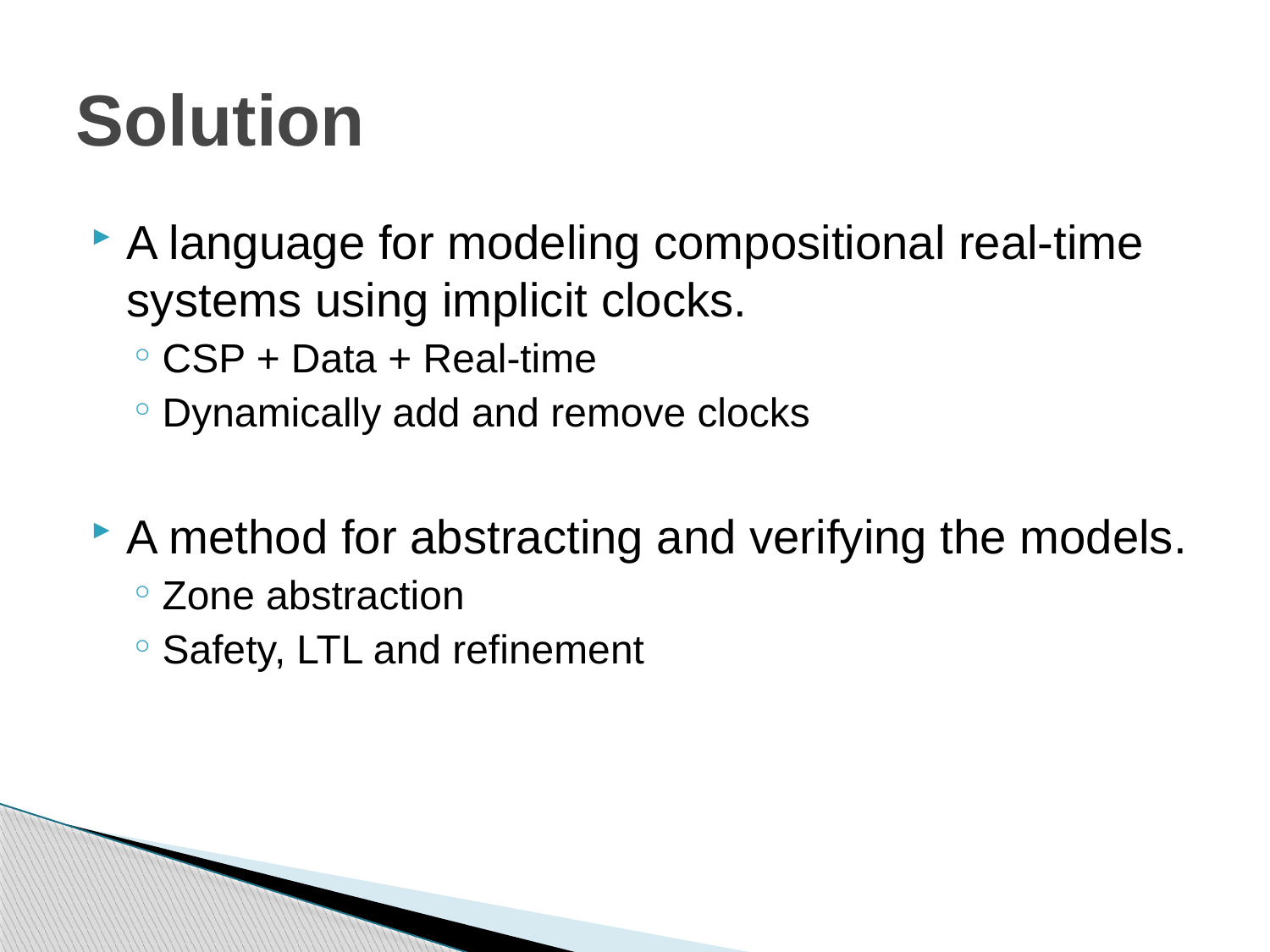

# Solution
A language for modeling compositional real-time systems using implicit clocks.
CSP + Data + Real-time
Dynamically add and remove clocks

A method for abstracting and verifying the models.
Zone abstraction
Safety, LTL and refinement